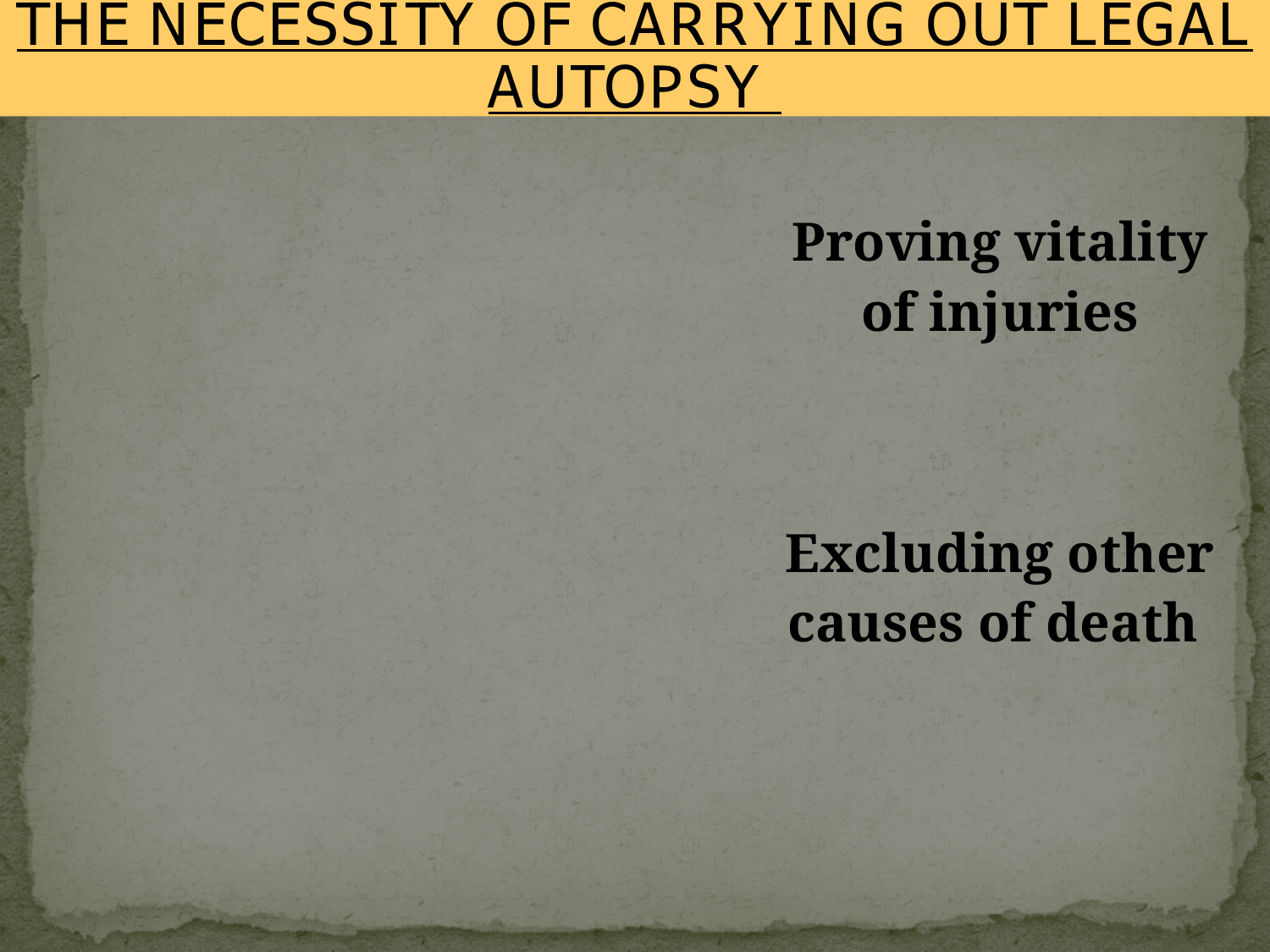

THE NECESSITY OF CARRYING OUT LEGAL AUTOPSY
Proving vitality of injuries

Excluding other causes of death